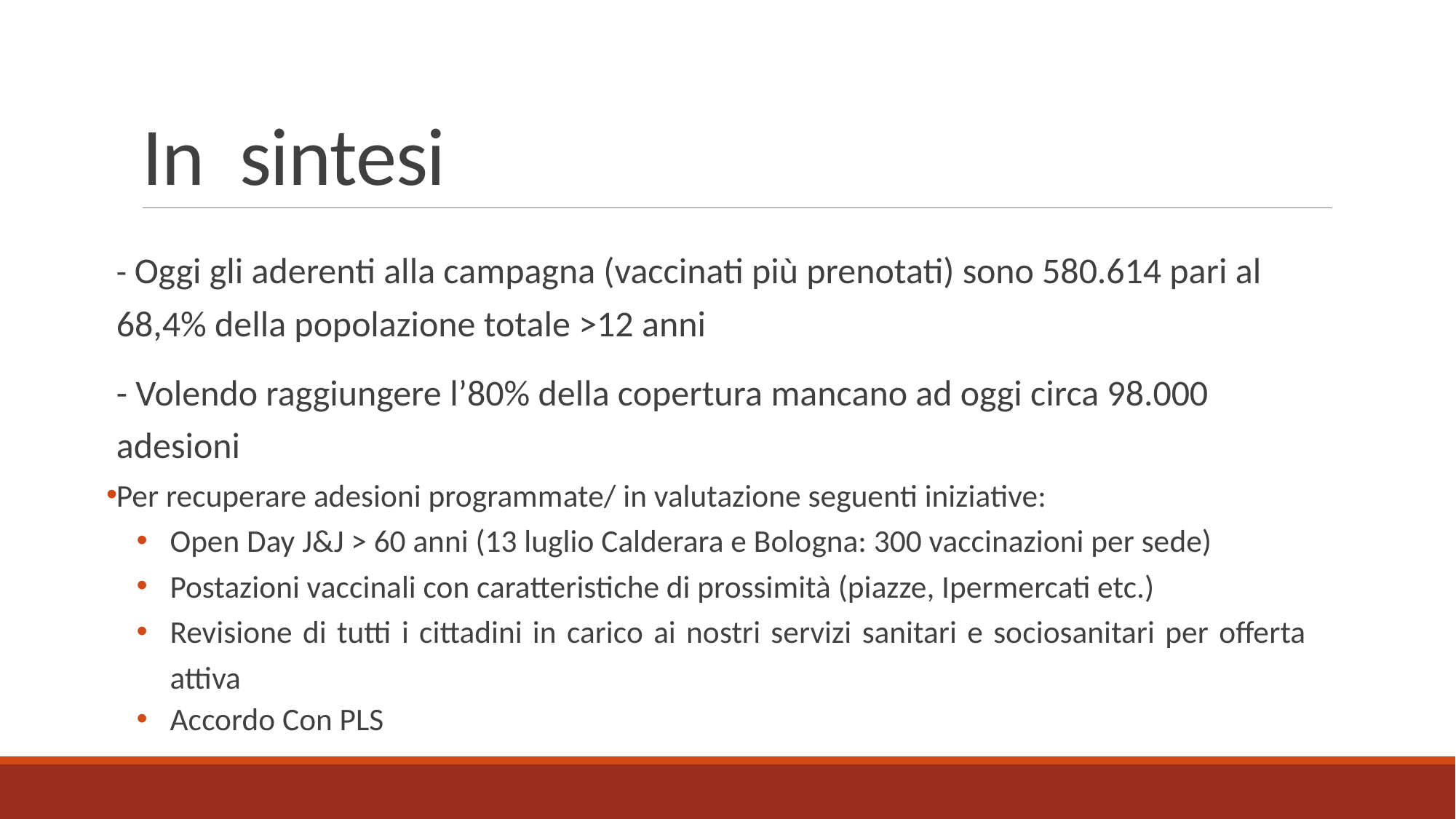

# In  sintesi
- Oggi gli aderenti alla campagna (vaccinati più prenotati) sono 580.614 pari al 68,4% della popolazione totale >12 anni
- Volendo raggiungere l’80% della copertura mancano ad oggi circa 98.000 adesioni
Per recuperare adesioni programmate/ in valutazione seguenti iniziative:
Open Day J&J > 60 anni (13 luglio Calderara e Bologna: 300 vaccinazioni per sede)
Postazioni vaccinali con caratteristiche di prossimità (piazze, Ipermercati etc.)
Revisione di tutti i cittadini in carico ai nostri servizi sanitari e sociosanitari per offerta attiva
Accordo Con PLS